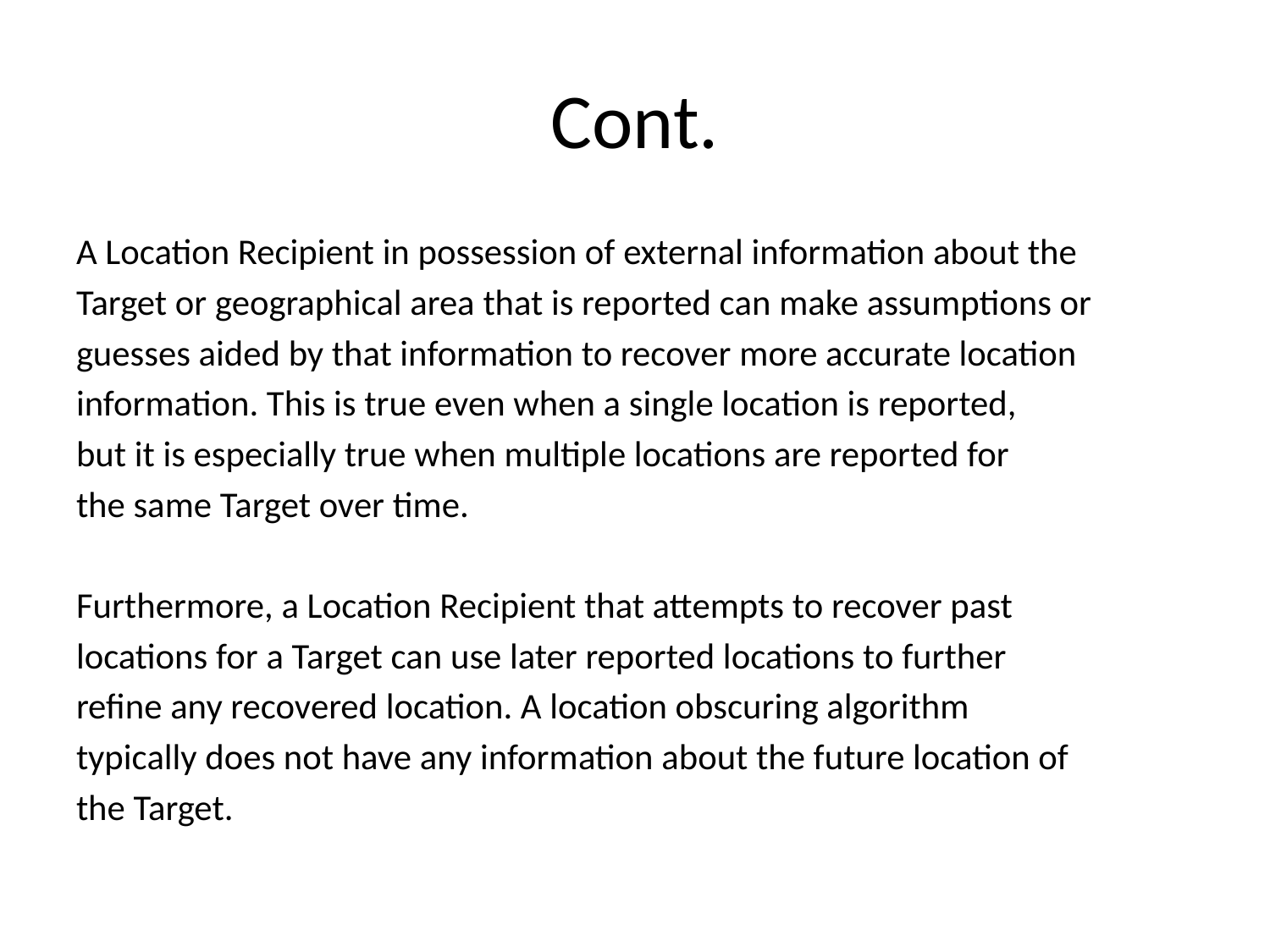

# Cont.
A Location Recipient in possession of external information about the
Target or geographical area that is reported can make assumptions or
guesses aided by that information to recover more accurate location
information. This is true even when a single location is reported,
but it is especially true when multiple locations are reported for
the same Target over time.

Furthermore, a Location Recipient that attempts to recover past
locations for a Target can use later reported locations to further
refine any recovered location. A location obscuring algorithm
typically does not have any information about the future location of
the Target.